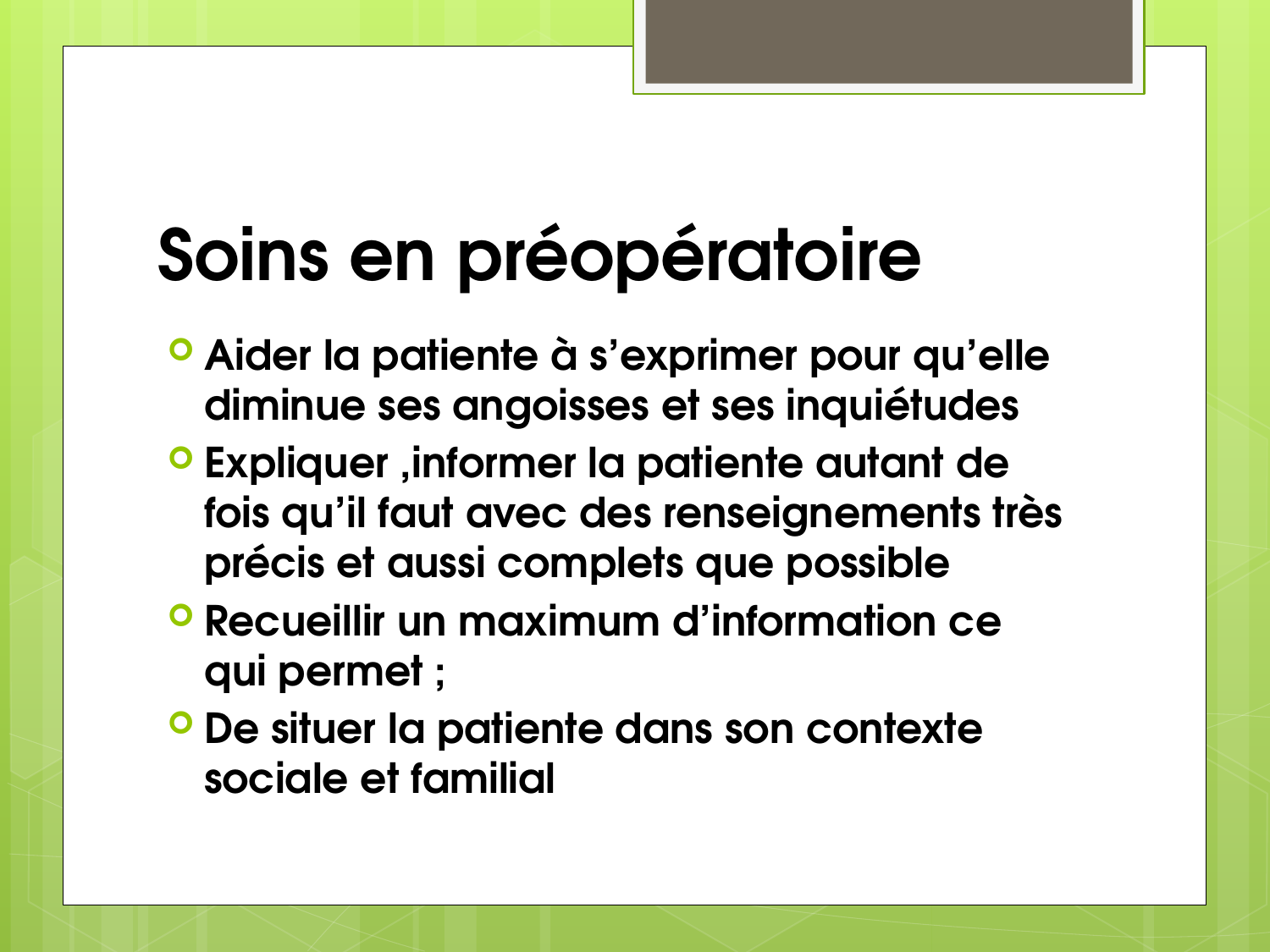

# Soins en préopératoire
Aider la patiente à s’exprimer pour qu’elle diminue ses angoisses et ses inquiétudes
Expliquer ,informer la patiente autant de fois qu’il faut avec des renseignements très précis et aussi complets que possible
Recueillir un maximum d’information ce qui permet ;
De situer la patiente dans son contexte sociale et familial